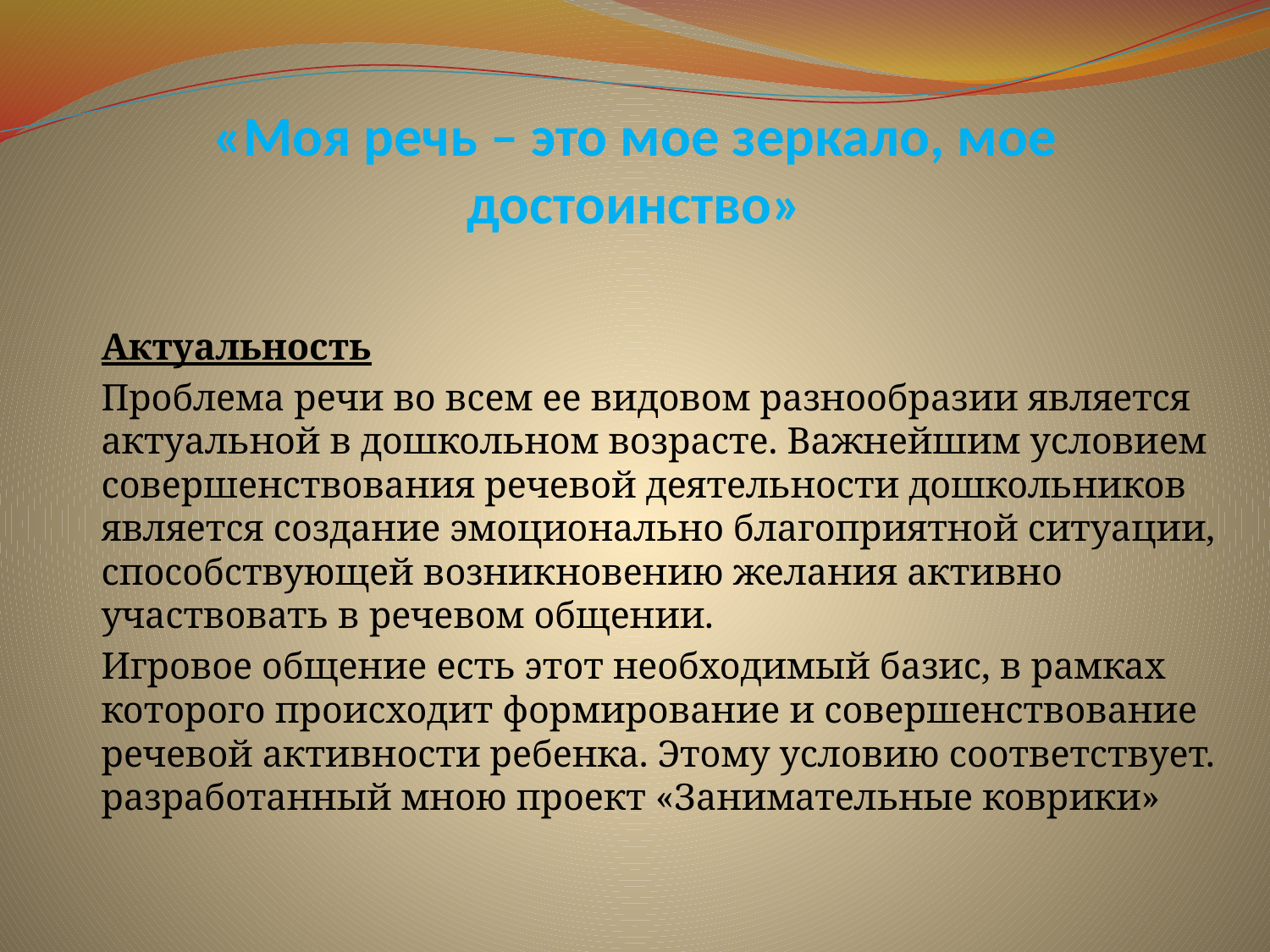

# «Моя речь – это мое зеркало, мое достоинство»

Актуальность
Проблема речи во всем ее видовом разнообразии является актуальной в дошкольном возрасте. Важнейшим условием совершенствования речевой деятельности дошкольников является создание эмоционально благоприятной ситуации, способствующей возникновению желания активно участвовать в речевом общении.
Игровое общение есть этот необходимый базис, в рамках которого происходит формирование и совершенствование речевой активности ребенка. Этому условию соответствует. разработанный мною проект «Занимательные коврики»